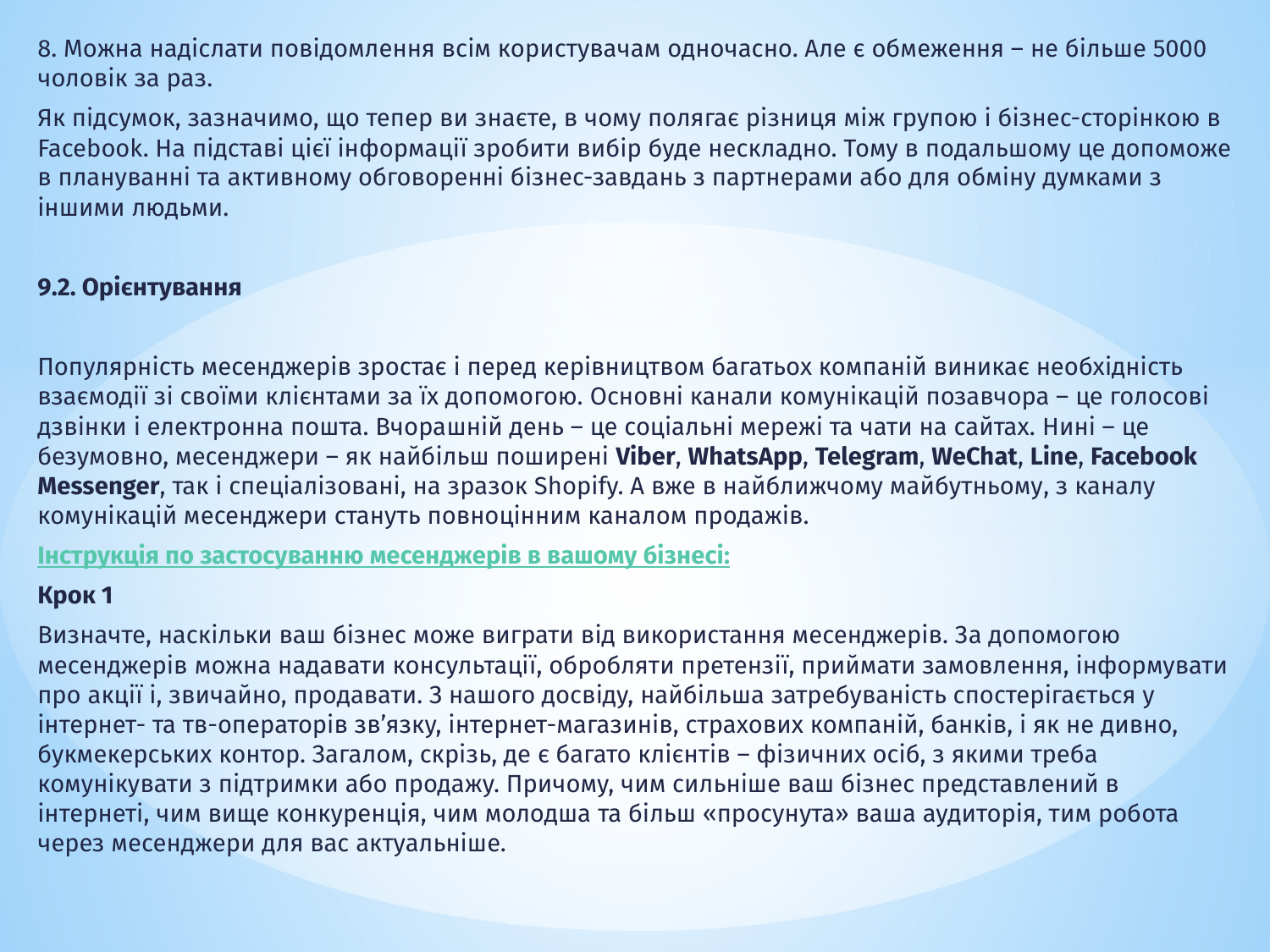

8. Можна надіслати повідомлення всім користувачам одночасно. Але є обмеження – не більше 5000 чоловік за раз.
Як підсумок, зазначимо, що тепер ви знаєте, в чому полягає різниця між групою і бізнес-сторінкою в Facebook. На підставі цієї інформації зробити вибір буде нескладно. Тому в подальшому це допоможе в плануванні та активному обговоренні бізнес-завдань з партнерами або для обміну думками з іншими людьми.

9.2. Орієнтування

Популярність месенджерів зростає і перед керівництвом багатьох компаній виникає необхідність взаємодії зі своїми клієнтами за їх допомогою. Основні канали комунікацій позавчора – це голосові дзвінки і електронна пошта. Вчорашній день – це соціальні мережі та чати на сайтах. Нині – це безумовно, месенджери – як найбільш поширені Viber, WhatsApp, Telegram, WeChat, Line, Facebook Messenger, так і спеціалізовані, на зразок Shopify. А вже в найближчому майбутньому, з каналу комунікацій месенджери стануть повноцінним каналом продажів.
Інструкція по застосуванню месенджерів в вашому бізнесі:
Крок 1
Визначте, наскільки ваш бізнес може виграти від використання месенджерів. За допомогою месенджерів можна надавати консультації, обробляти претензії, приймати замовлення, інформувати про акції і, звичайно, продавати. З нашого досвіду, найбільша затребуваність спостерігається у інтернет- та тв-операторів зв’язку, інтернет-магазинів, страхових компаній, банків, і як не дивно, букмекерських контор. Загалом, скрізь, де є багато клієнтів – фізичних осіб, з якими треба комунікувати з підтримки або продажу. Причому, чим сильніше ваш бізнес представлений в інтернеті, чим вище конкуренція, чим молодша та більш «просунута» ваша аудиторія, тим робота через месенджери для вас актуальніше.